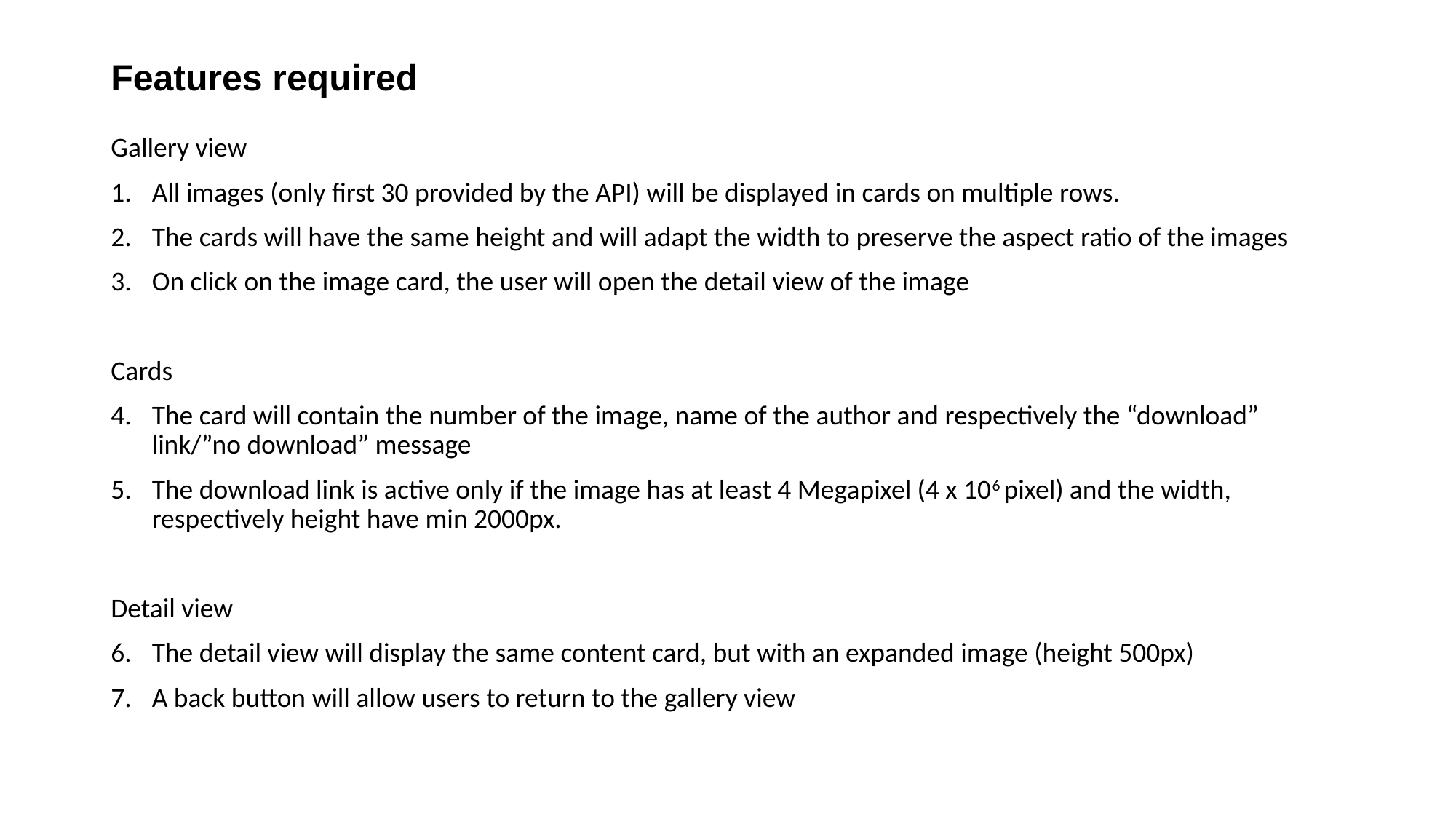

# Features required
Gallery view
All images (only first 30 provided by the API) will be displayed in cards on multiple rows.
The cards will have the same height and will adapt the width to preserve the aspect ratio of the images
On click on the image card, the user will open the detail view of the image

Cards
The card will contain the number of the image, name of the author and respectively the “download” link/”no download” message
The download link is active only if the image has at least 4 Megapixel (4 x 106 pixel) and the width, respectively height have min 2000px.

Detail view
The detail view will display the same content card, but with an expanded image (height 500px)
A back button will allow users to return to the gallery view